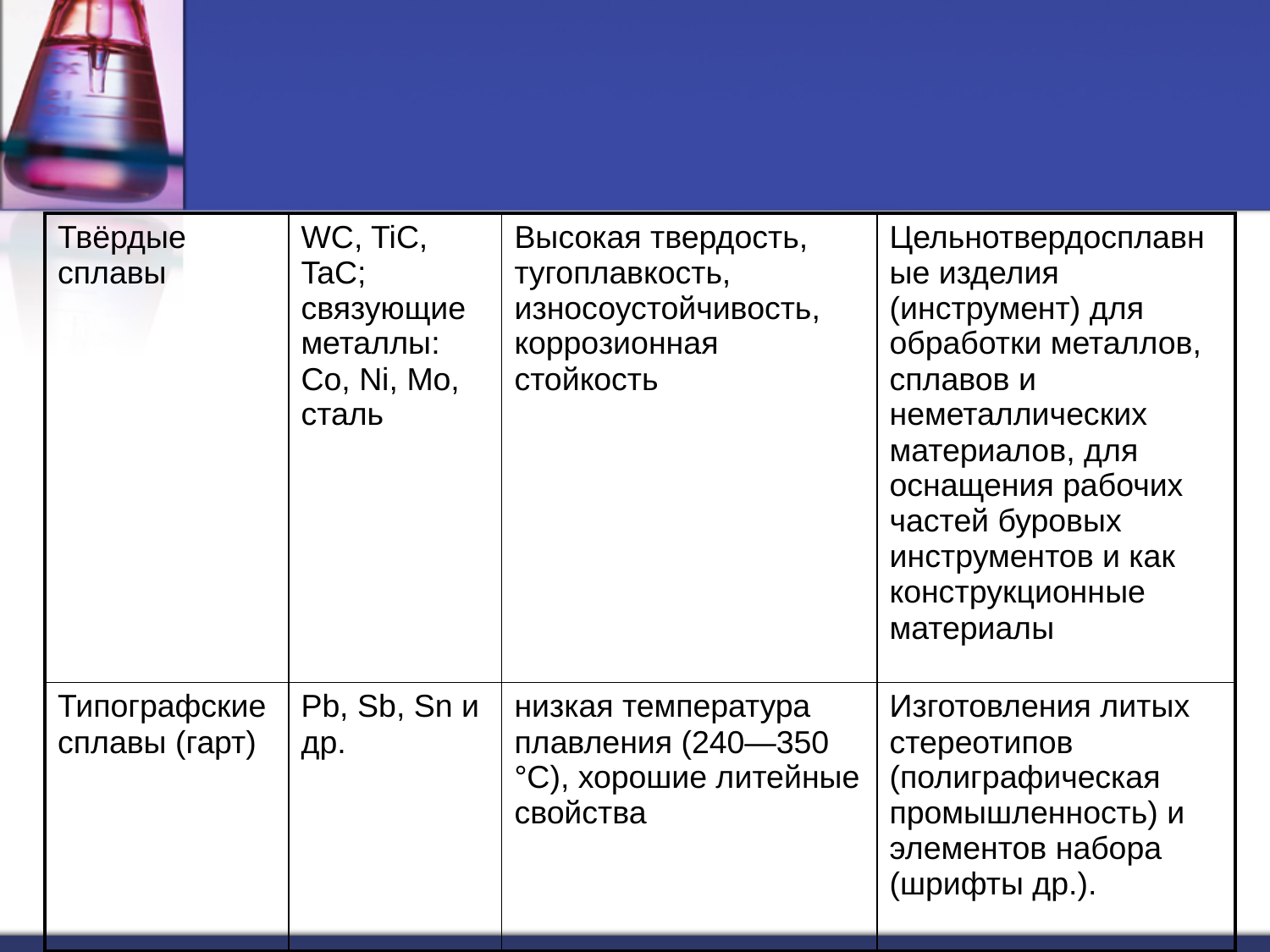

#
| Твёрдые сплавы | WC, TiC, TaC; связующие металлы: Co, Ni, Mo, сталь | Высокая твердость, тугоплавкость, износоустойчивость, коррозионная стойкость | Цельнотвердосплавные изделия (инструмент) для обработки металлов, сплавов и неметаллических материалов, для оснащения рабочих частей буровых инструментов и как конструкционные материалы |
| --- | --- | --- | --- |
| Типографские сплавы (гарт) | Pb, Sb, Sn и др. | низкая температура плавления (240—350 °С), хорошие литейные свойства | Изготовления литых стереотипов (полиграфическая промышленность) и элементов набора (шрифты др.). |